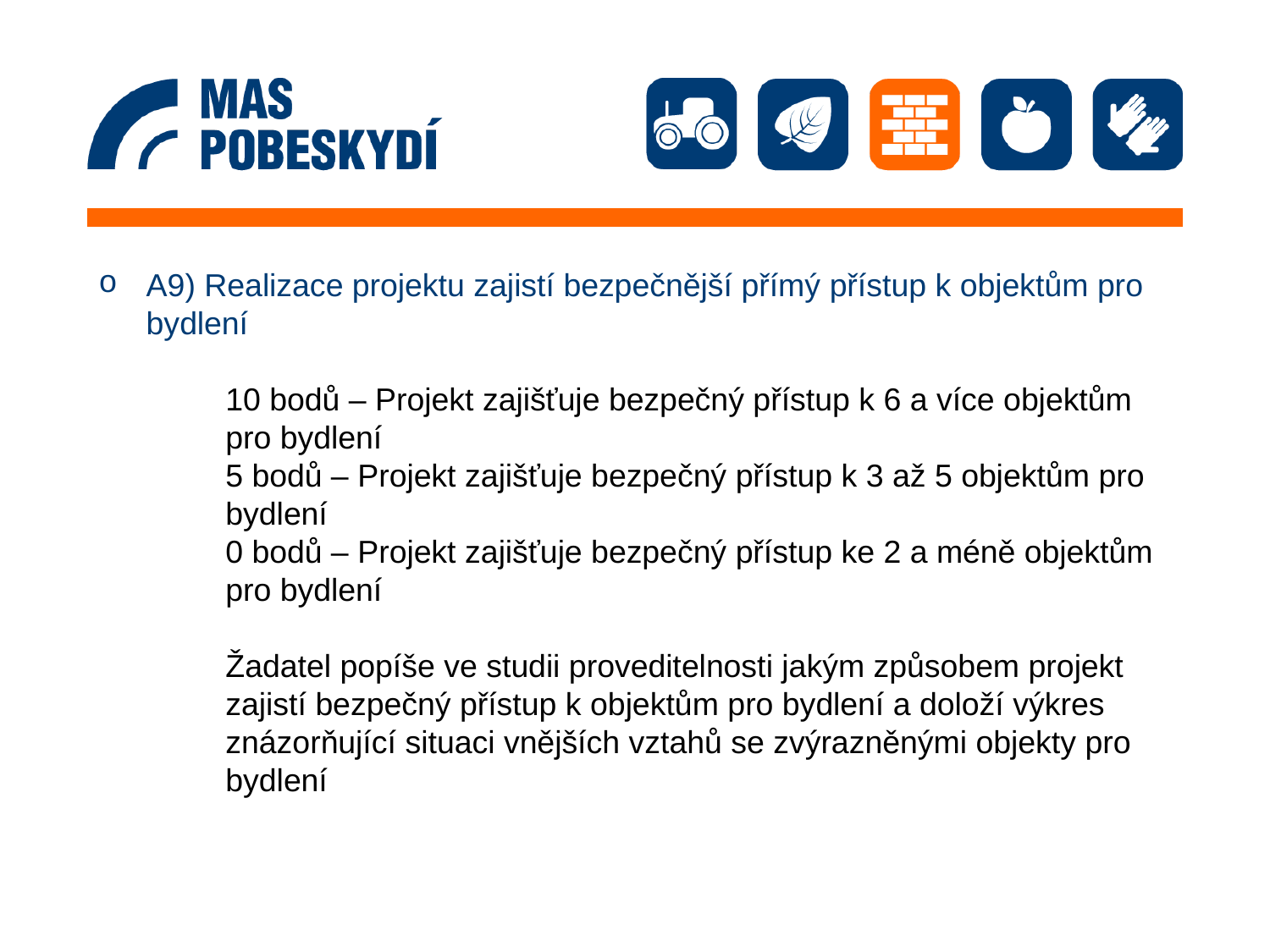

A9) Realizace projektu zajistí bezpečnější přímý přístup k objektům pro bydlení

10 bodů – Projekt zajišťuje bezpečný přístup k 6 a více objektům pro bydlení
5 bodů – Projekt zajišťuje bezpečný přístup k 3 až 5 objektům pro bydlení
0 bodů – Projekt zajišťuje bezpečný přístup ke 2 a méně objektům pro bydlení

Žadatel popíše ve studii proveditelnosti jakým způsobem projekt zajistí bezpečný přístup k objektům pro bydlení a doloží výkres znázorňující situaci vnějších vztahů se zvýrazněnými objekty pro bydlení